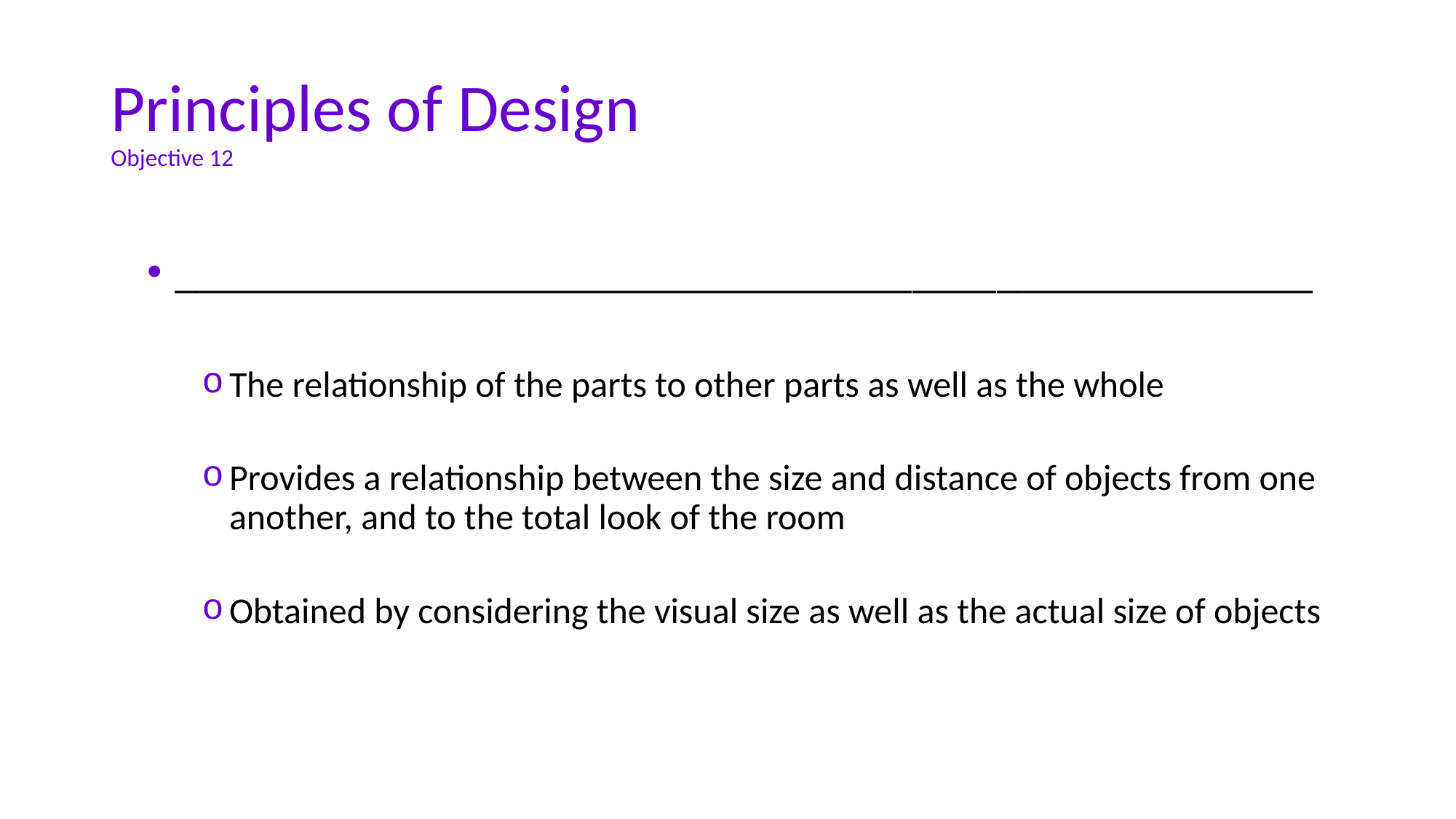

# Principles of Design Objective 12
______________________________________________________

The relationship of the parts to other parts as well as the whole

Provides a relationship between the size and distance of objects from one another, and to the total look of the room

Obtained by considering the visual size as well as the actual size of objects